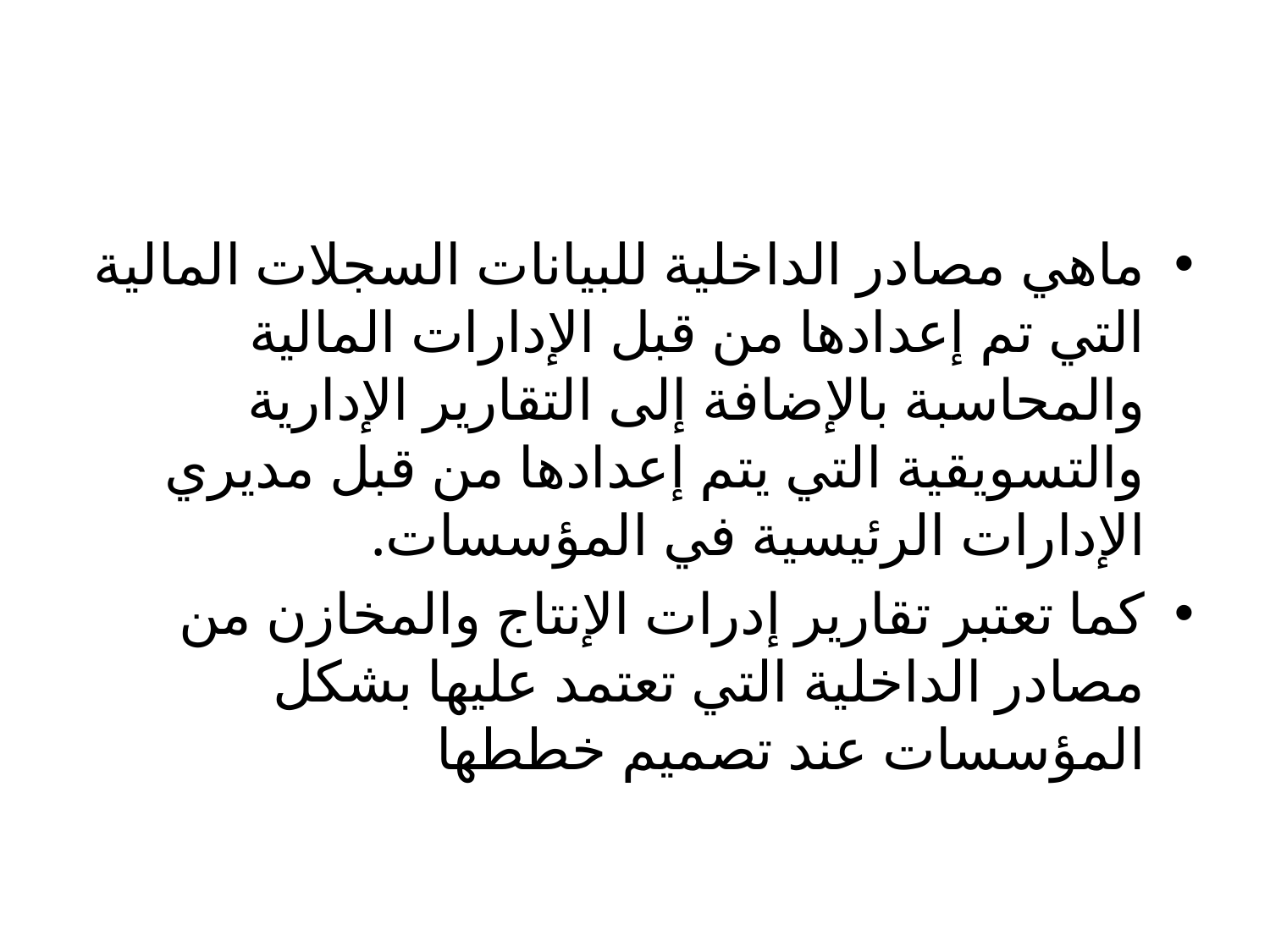

#
ماهي مصادر الداخلية للبيانات السجلات المالية التي تم إعدادها من قبل الإدارات المالية والمحاسبة بالإضافة إلى التقارير الإدارية والتسويقية التي يتم إعدادها من قبل مديري الإدارات الرئيسية في المؤسسات.
كما تعتبر تقارير إدرات الإنتاج والمخازن من مصادر الداخلية التي تعتمد عليها بشكل المؤسسات عند تصميم خططها